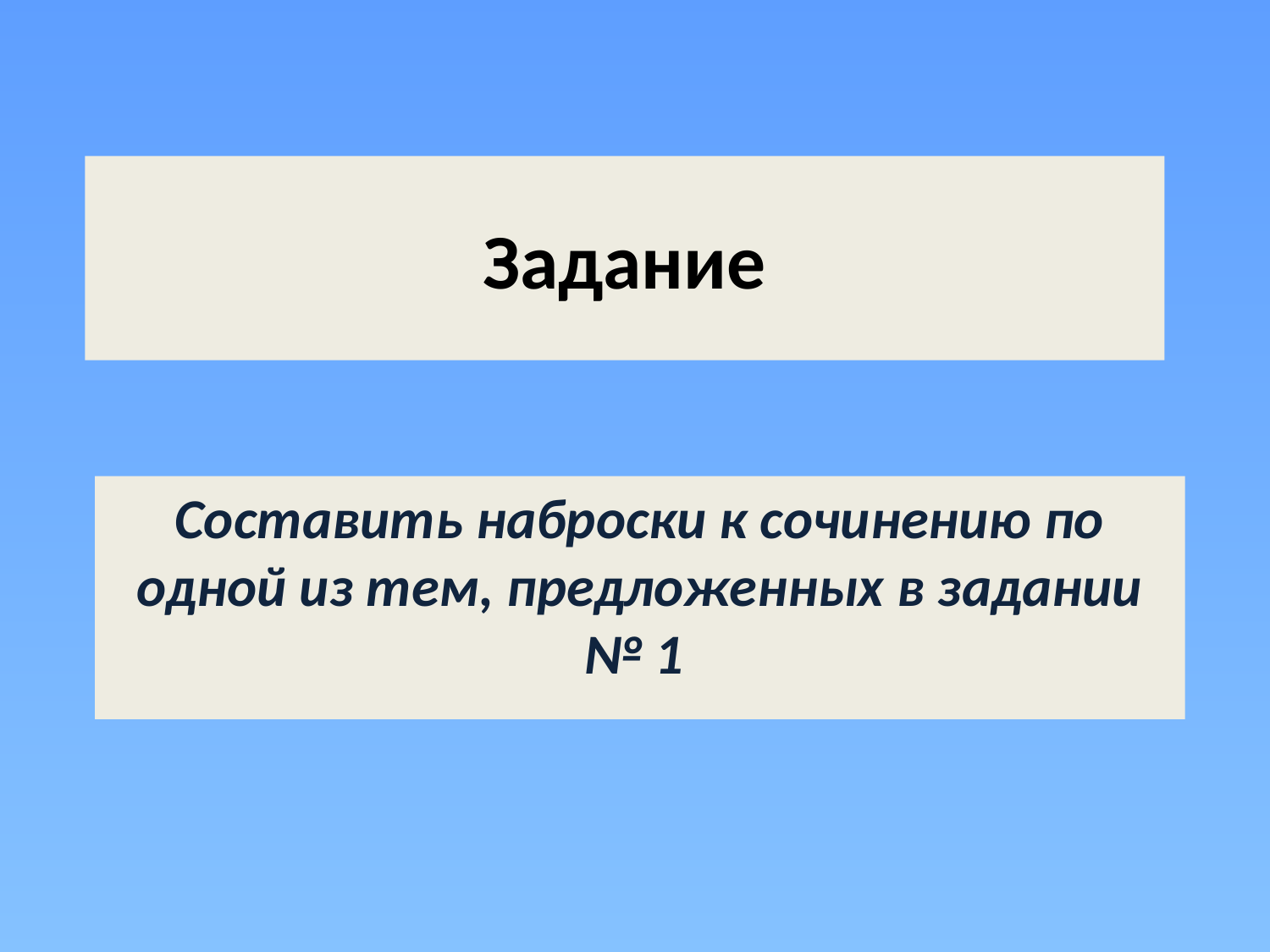

# Задание
Составить наброски к сочинению по одной из тем, предложенных в задании № 1